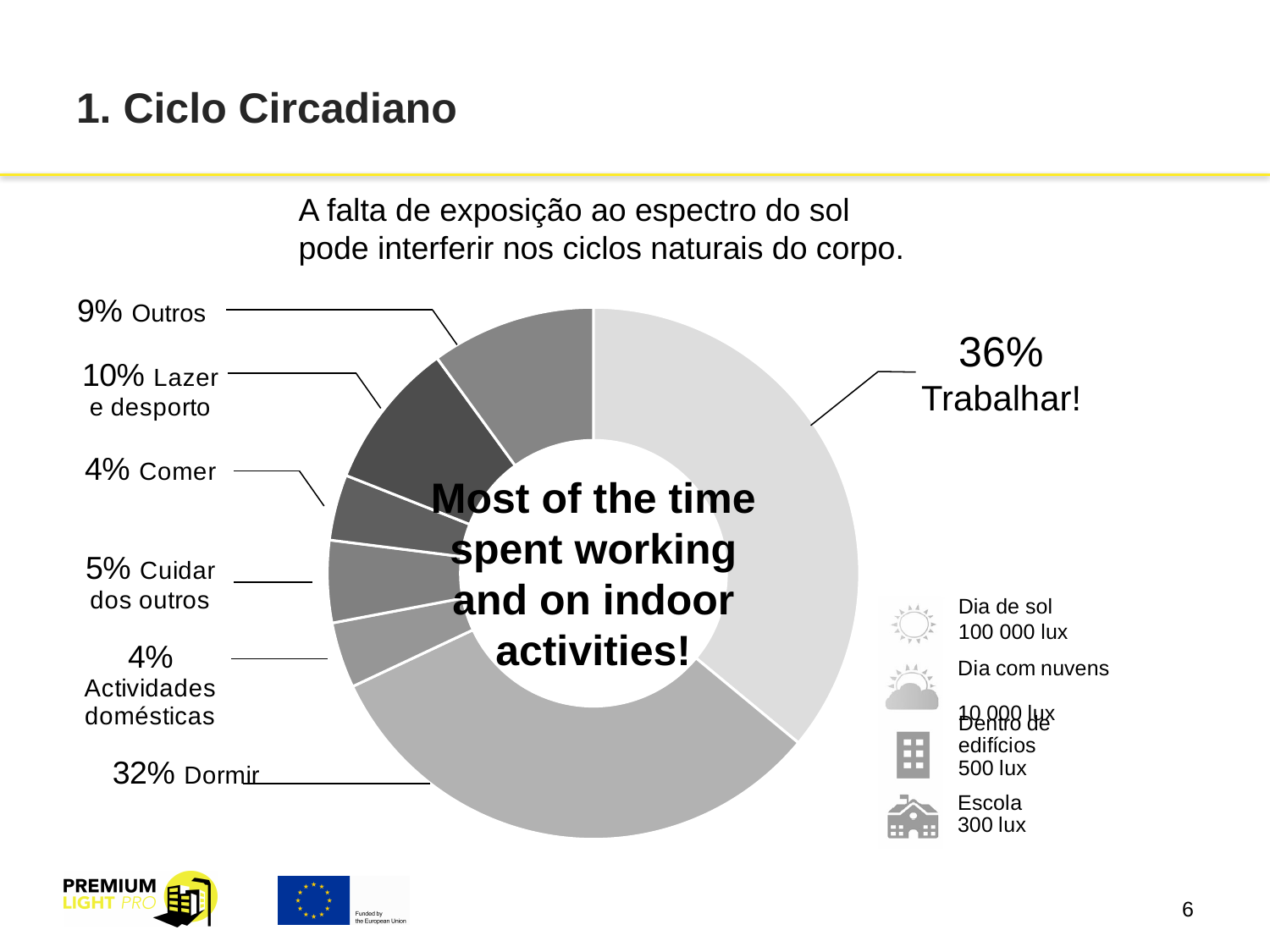

# 1. Ciclo Circadiano
A falta de exposição ao espectro do sol pode interferir nos ciclos naturais do corpo.
9% Outros

### Chart

| Category | Coluna1 |
|---|---|
| 1° Trim. | 0.36 |
|  | 0.32 |
| 3° Trim. | 0.04 |
|  | 0.05 |
| 4° Trim. | 0.04 |
| 2° Trim. | 0.09 |
36%
Trabalhar!
Most of the time spent working and on indoor activities!
Dia de sol
100 000 lux